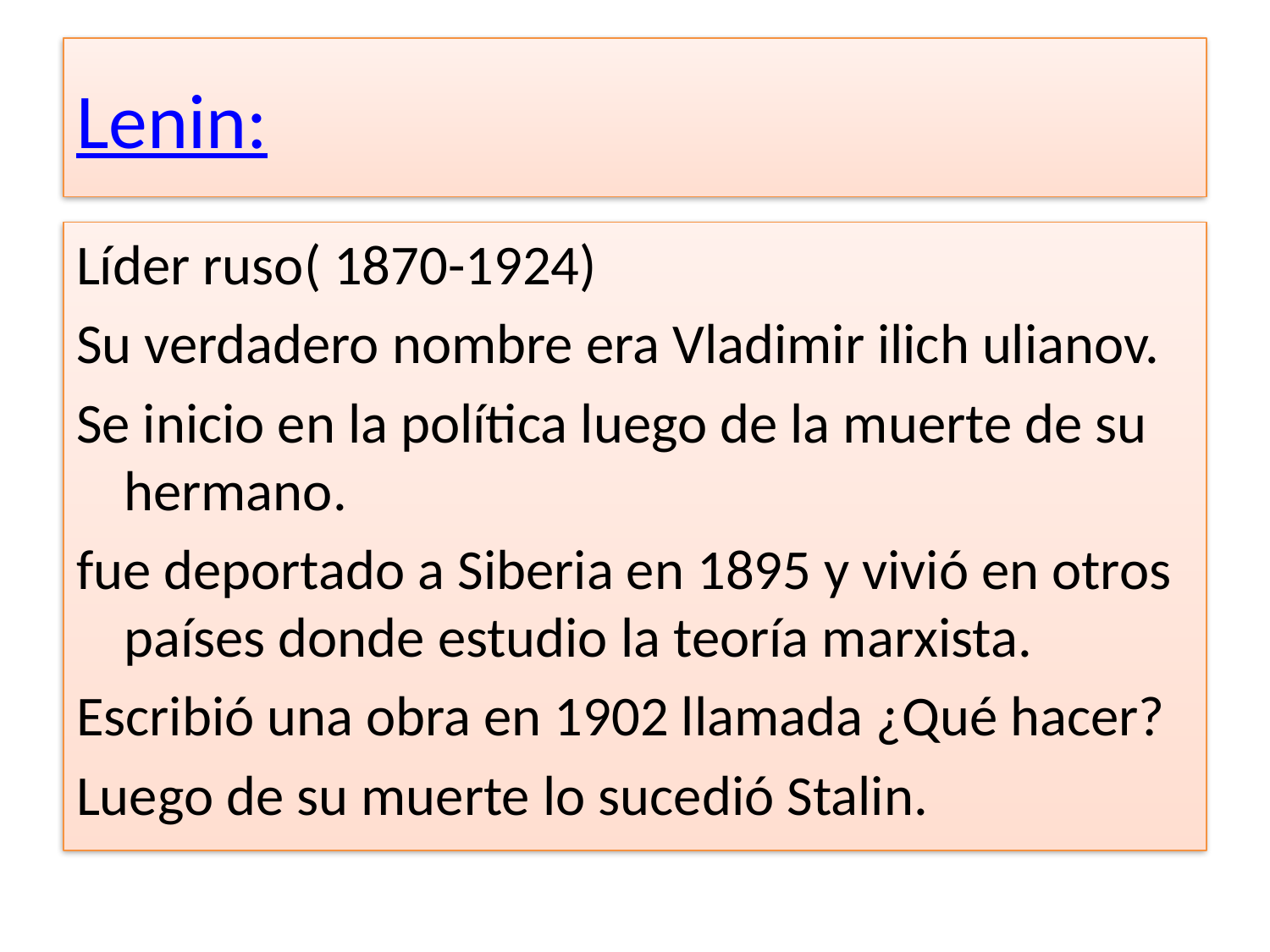

# Lenin:
Líder ruso( 1870-1924)
Su verdadero nombre era Vladimir ilich ulianov.
Se inicio en la política luego de la muerte de su hermano.
fue deportado a Siberia en 1895 y vivió en otros países donde estudio la teoría marxista.
Escribió una obra en 1902 llamada ¿Qué hacer?
Luego de su muerte lo sucedió Stalin.